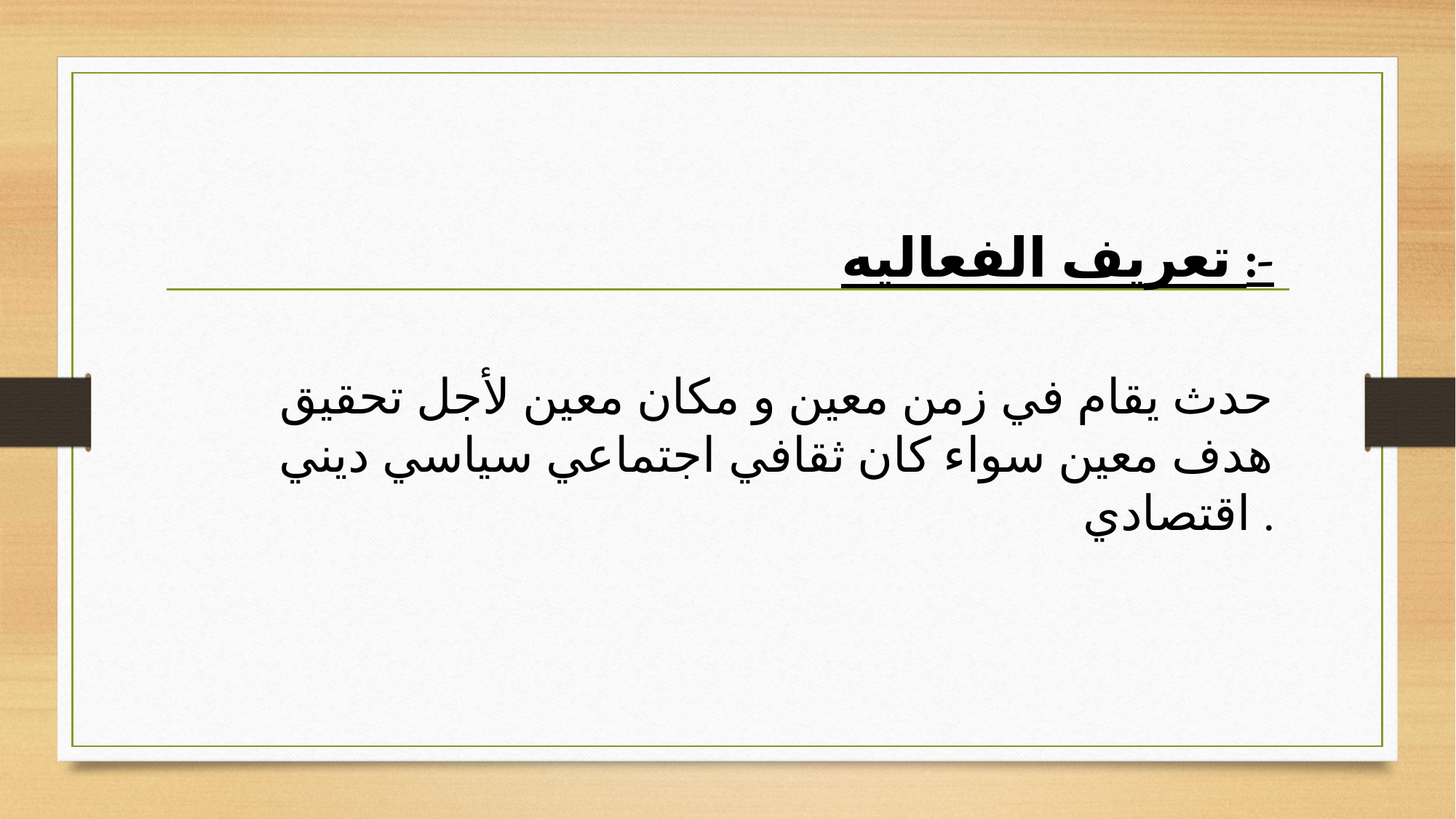

تعريف الفعاليه :-
حدث يقام في زمن معين و مكان معين لأجل تحقيق هدف معين سواء كان ثقافي اجتماعي سياسي ديني اقتصادي .